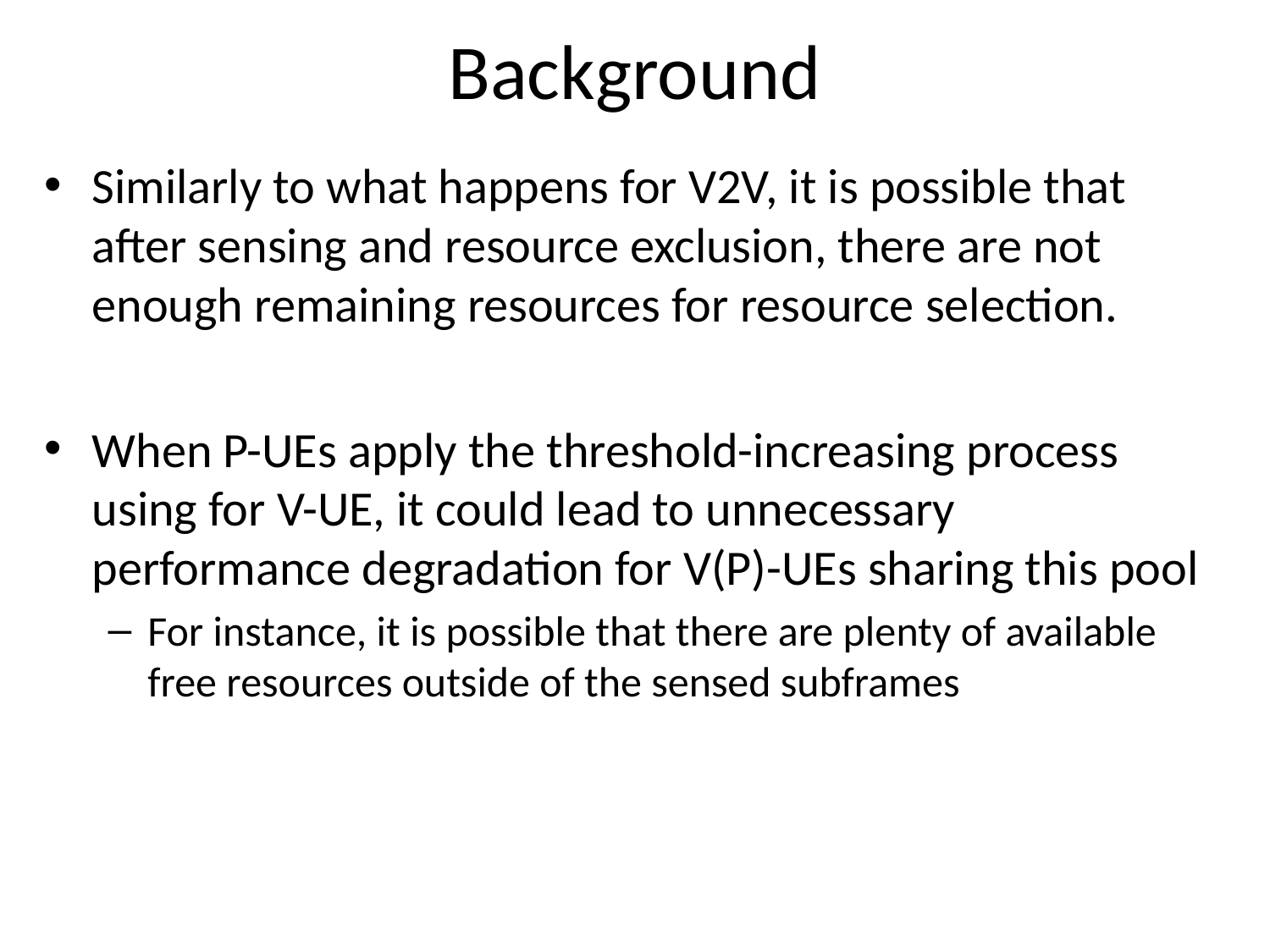

# Background
Similarly to what happens for V2V, it is possible that after sensing and resource exclusion, there are not enough remaining resources for resource selection.

When P-UEs apply the threshold-increasing process using for V-UE, it could lead to unnecessary performance degradation for V(P)-UEs sharing this pool
For instance, it is possible that there are plenty of available free resources outside of the sensed subframes